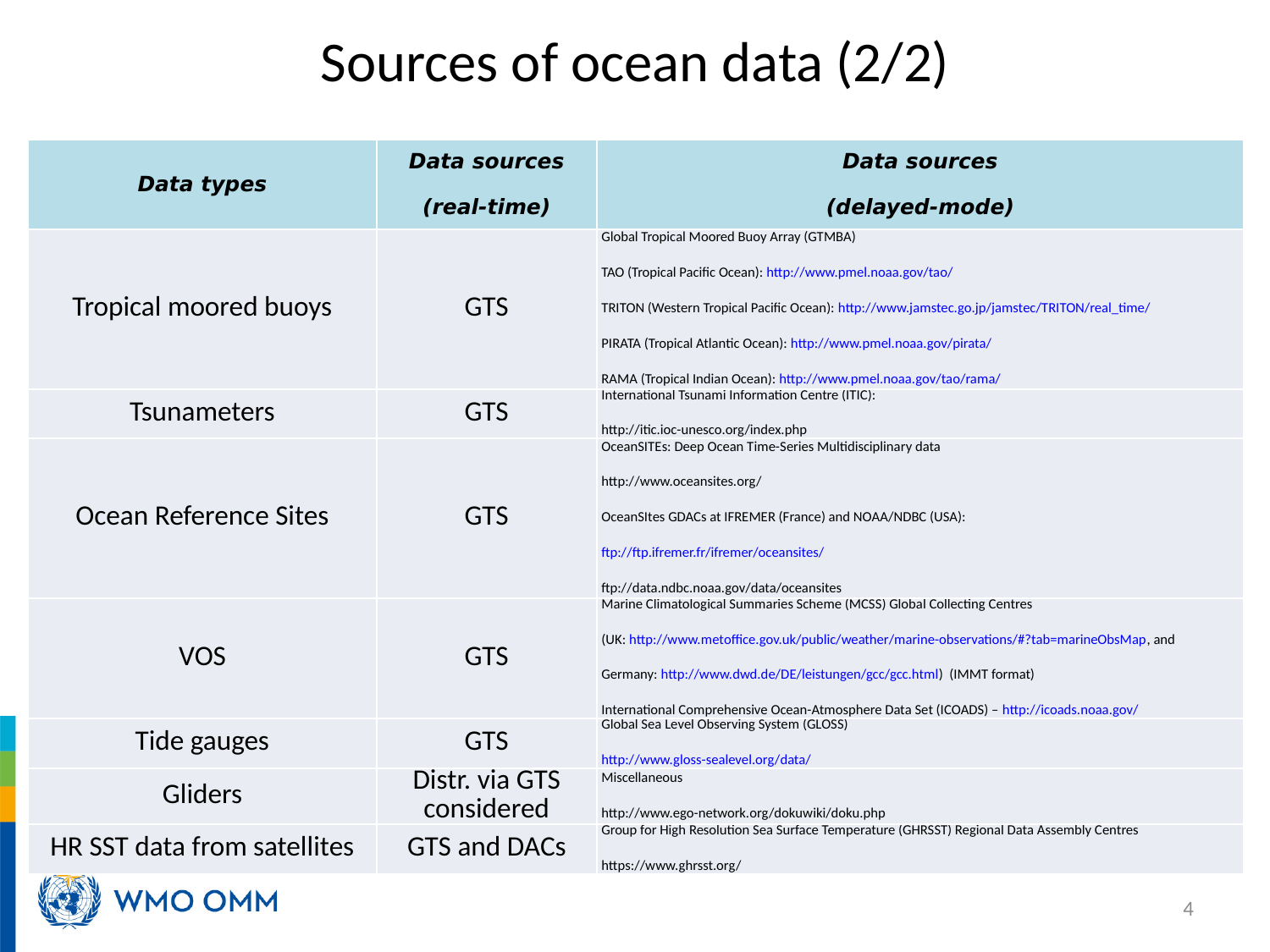

# Sources of ocean data (2/2)
| Data types | Data sources (real-time) | Data sources (delayed-mode) |
| --- | --- | --- |
| Tropical moored buoys | GTS | Global Tropical Moored Buoy Array (GTMBA) TAO (Tropical Pacific Ocean): http://www.pmel.noaa.gov/tao/ TRITON (Western Tropical Pacific Ocean): http://www.jamstec.go.jp/jamstec/TRITON/real\_time/ PIRATA (Tropical Atlantic Ocean): http://www.pmel.noaa.gov/pirata/ RAMA (Tropical Indian Ocean): http://www.pmel.noaa.gov/tao/rama/ |
| Tsunameters | GTS | International Tsunami Information Centre (ITIC): http://itic.ioc-unesco.org/index.php |
| Ocean Reference Sites | GTS | OceanSITEs: Deep Ocean Time-Series Multidisciplinary data http://www.oceansites.org/ OceanSItes GDACs at IFREMER (France) and NOAA/NDBC (USA): ftp://ftp.ifremer.fr/ifremer/oceansites/ ftp://data.ndbc.noaa.gov/data/oceansites |
| VOS | GTS | Marine Climatological Summaries Scheme (MCSS) Global Collecting Centres (UK: http://www.metoffice.gov.uk/public/weather/marine-observations/#?tab=marineObsMap, and Germany: http://www.dwd.de/DE/leistungen/gcc/gcc.html) (IMMT format) International Comprehensive Ocean-Atmosphere Data Set (ICOADS) – http://icoads.noaa.gov/ |
| Tide gauges | GTS | Global Sea Level Observing System (GLOSS) http://www.gloss-sealevel.org/data/ |
| Gliders | Distr. via GTS considered | Miscellaneous http://www.ego-network.org/dokuwiki/doku.php |
| HR SST data from satellites | GTS and DACs | Group for High Resolution Sea Surface Temperature (GHRSST) Regional Data Assembly Centres https://www.ghrsst.org/ |
4